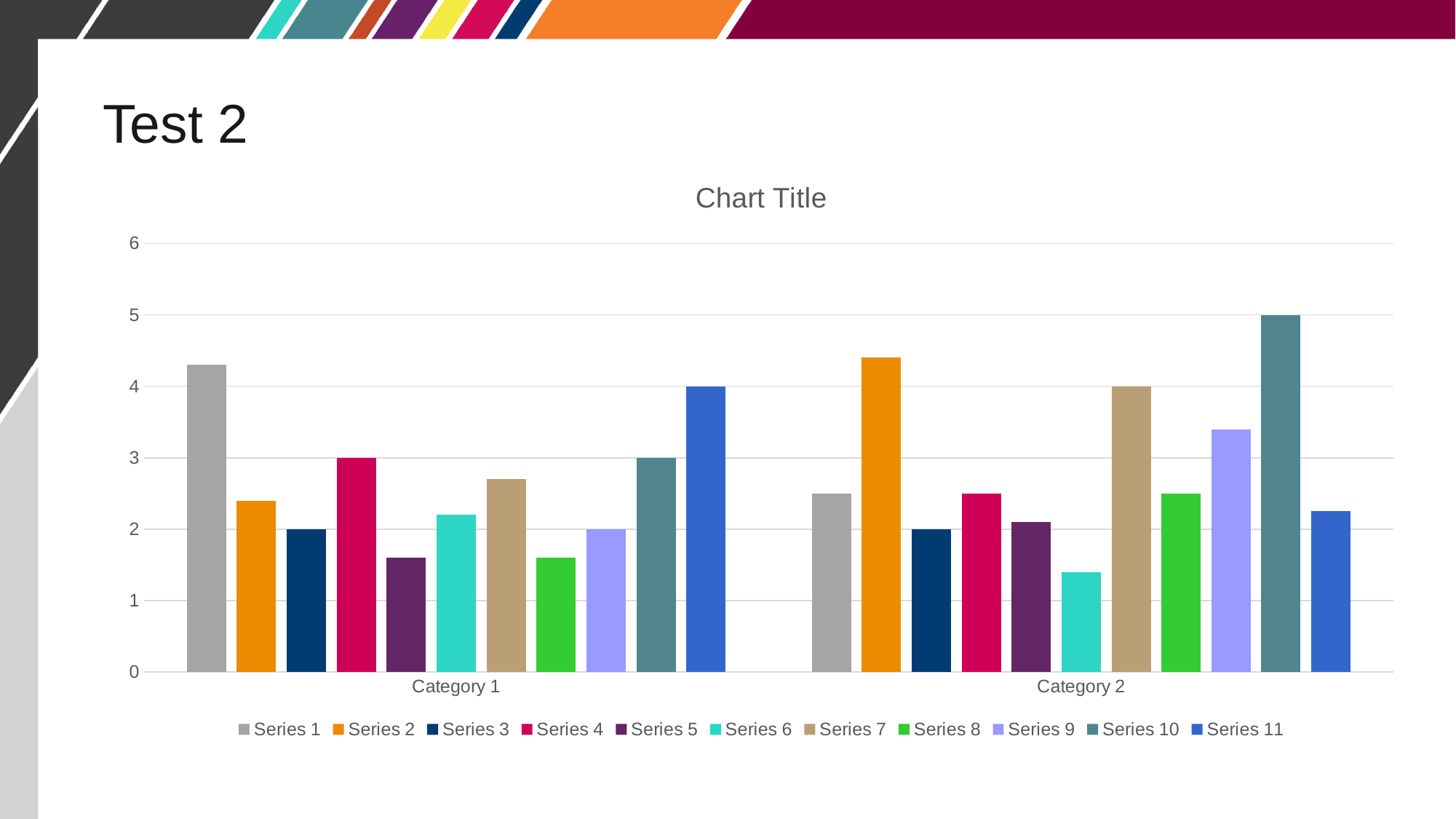

# Test 2

### Chart:

| Category | Series 1 | Series 2 | Series 3 | Series 4 | Series 5 | Series 6 | Series 7 | Series 8 | Series 9 | Series 10 | Series 11 |
|---|---|---|---|---|---|---|---|---|---|---|---|
| Category 1 | 4.3 | 2.4 | 2.0 | 3.0 | 1.6 | 2.2 | 2.7 | 1.6 | 2.0 | 3.0 | 4.0 |
| Category 2 | 2.5 | 4.4 | 2.0 | 2.5 | 2.1 | 1.4 | 4.0 | 2.5 | 3.4 | 5.0 | 2.25 |